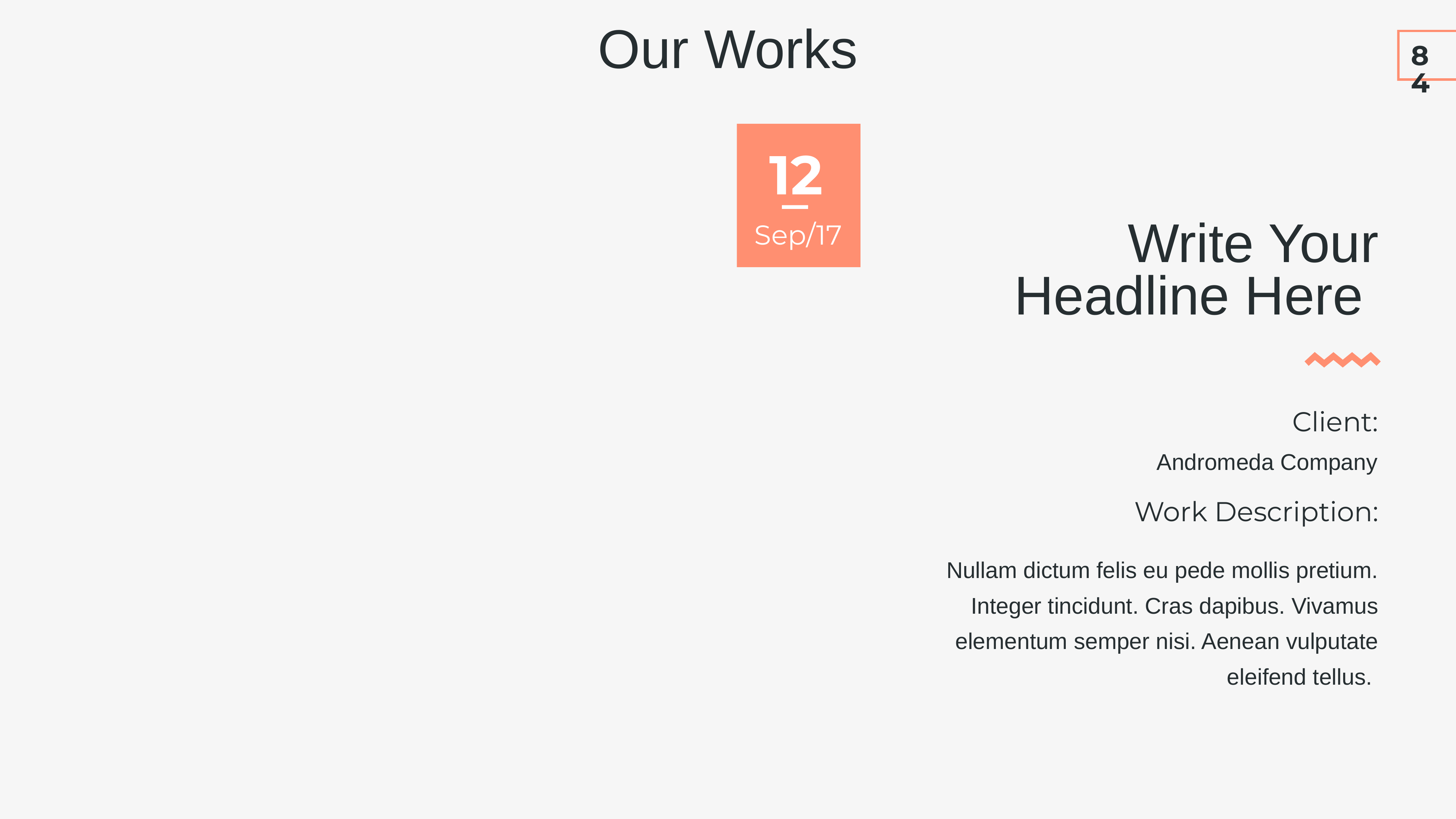

Our Works
84

12

Write Your Headline Here
Sep/17

Client:
Andromeda Company
Work Description:
 Nullam dictum felis eu pede mollis pretium. Integer tincidunt. Cras dapibus. Vivamus elementum semper nisi. Aenean vulputate eleifend tellus.